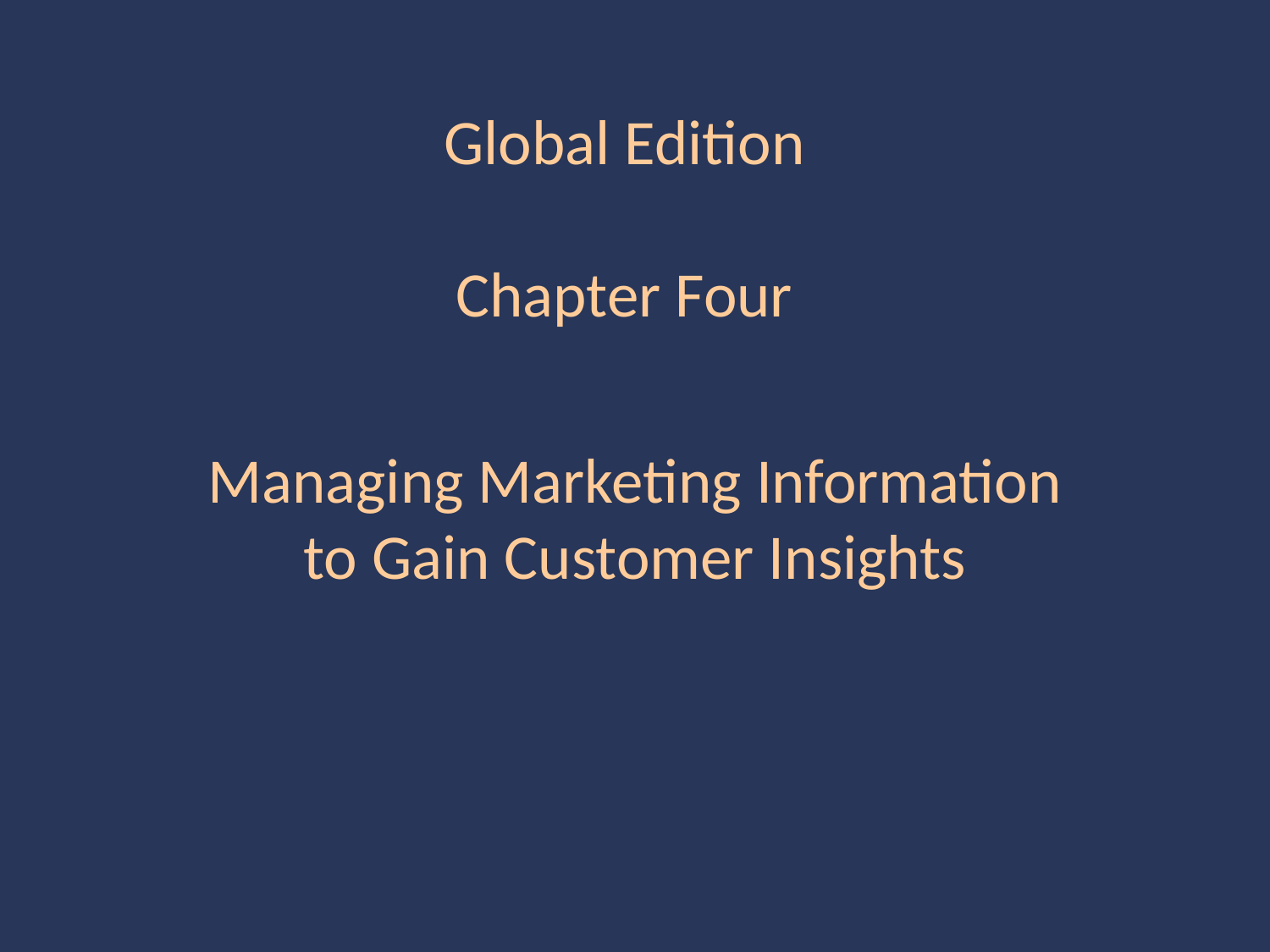

# Global Edition Chapter Four
Managing Marketing Information to Gain Customer Insights